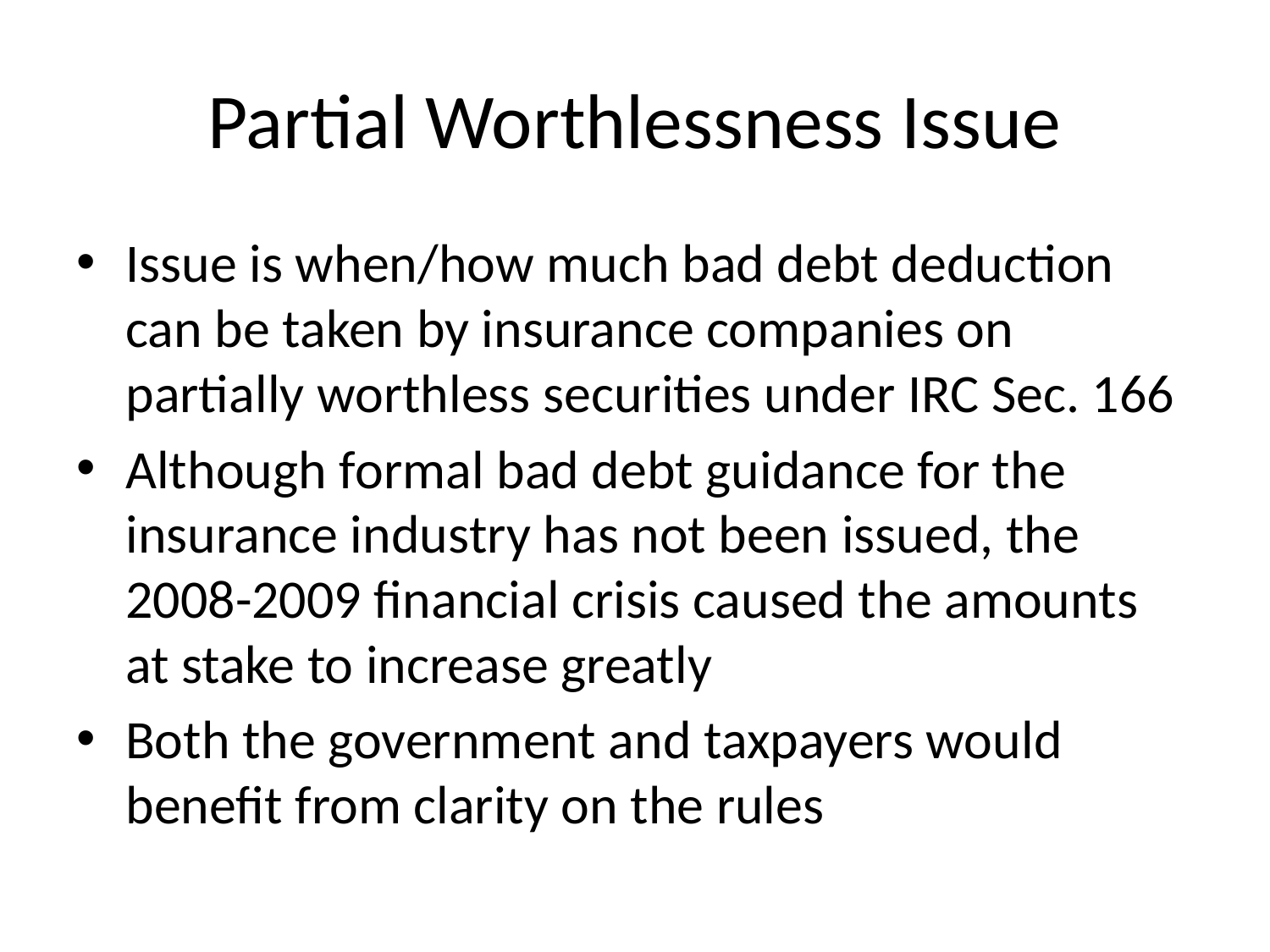

# Partial Worthlessness Issue
Issue is when/how much bad debt deduction can be taken by insurance companies on partially worthless securities under IRC Sec. 166
Although formal bad debt guidance for the insurance industry has not been issued, the 2008-2009 financial crisis caused the amounts at stake to increase greatly
Both the government and taxpayers would benefit from clarity on the rules